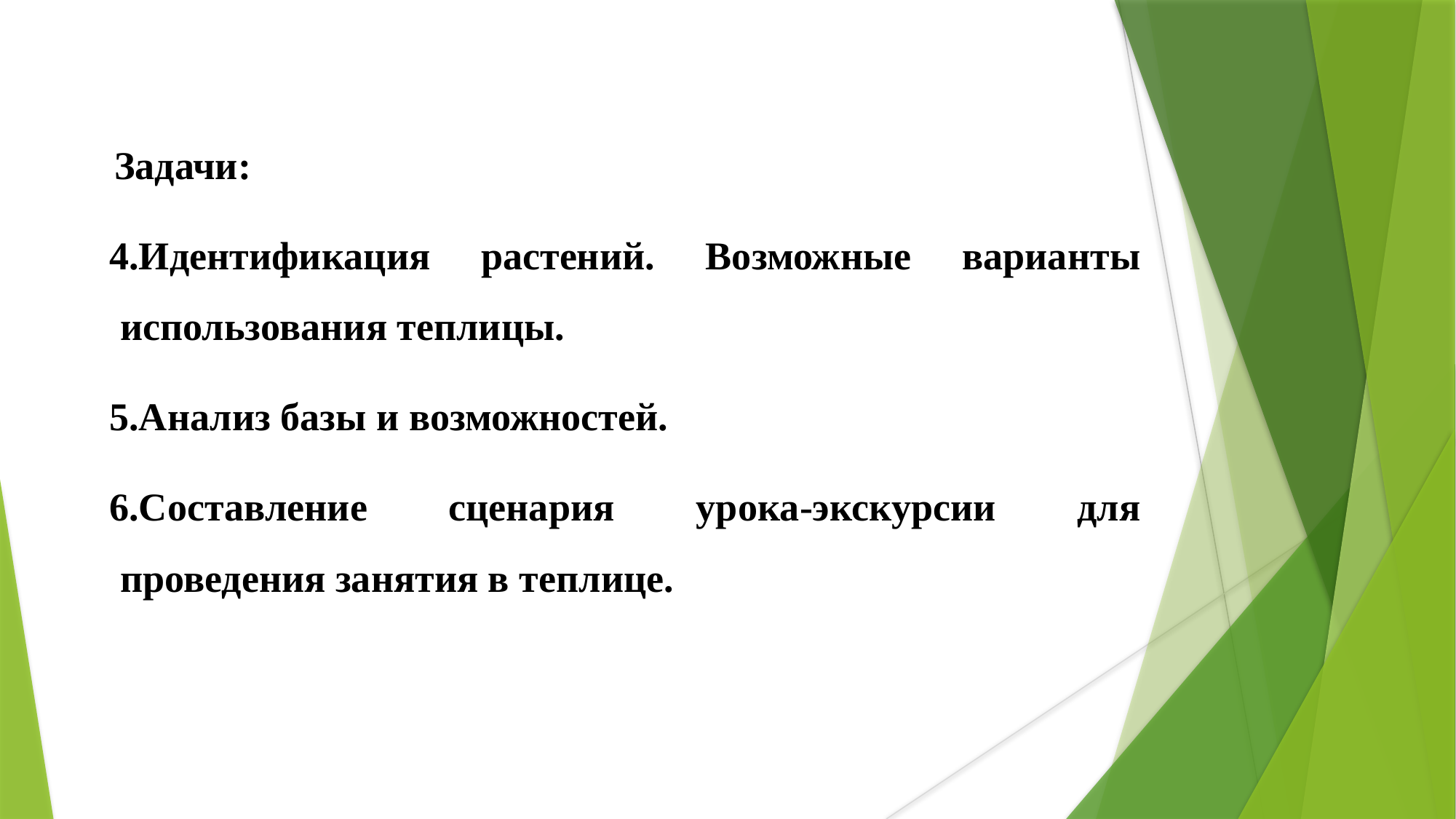

Задачи:
4.Идентификация растений. Возможные варианты использования теплицы.
5.Анализ базы и возможностей.
6.Составление сценария урока-экскурсии для проведения занятия в теплице.